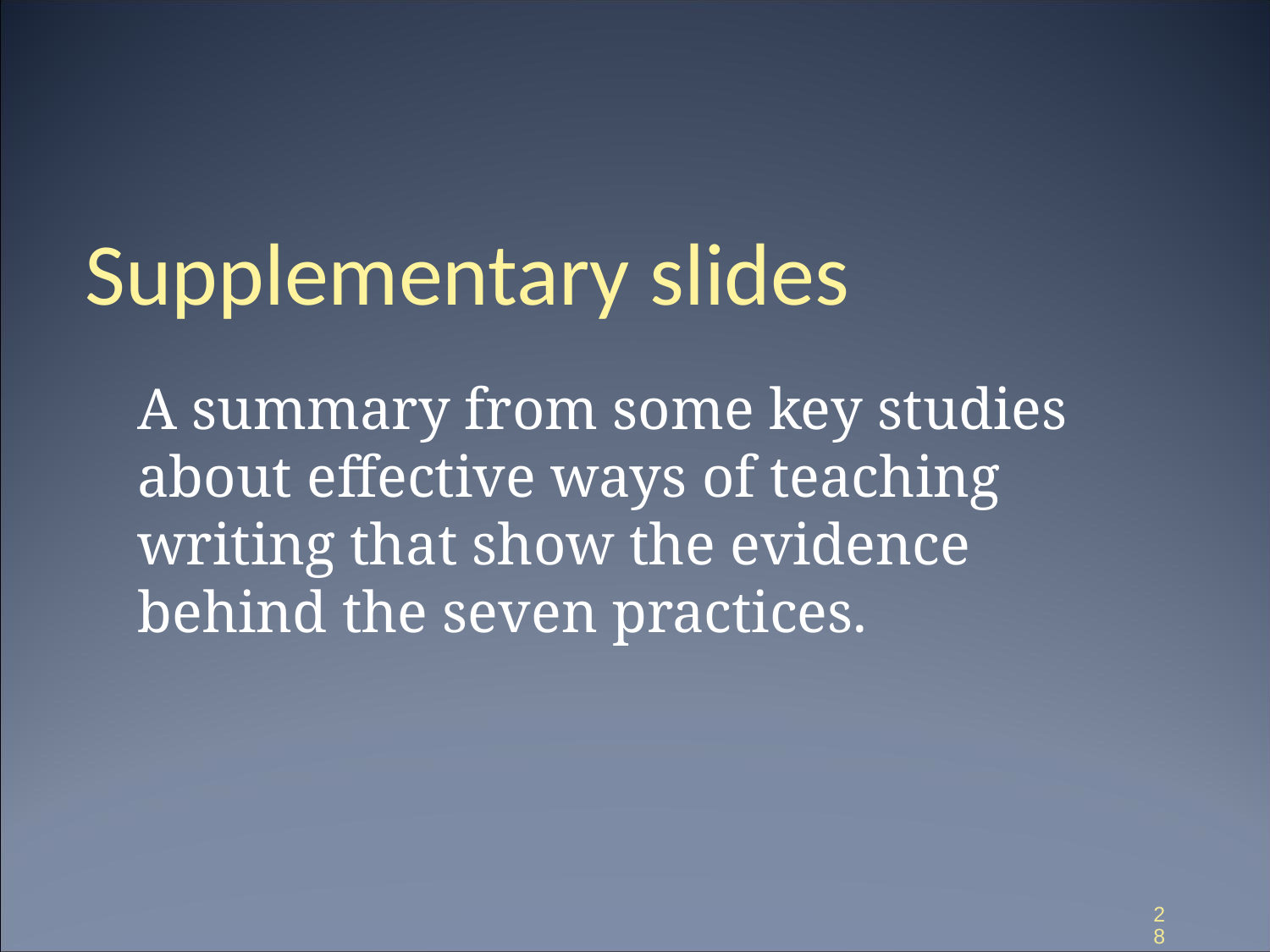

# Supplementary slides
A summary from some key studies about effective ways of teaching writing that show the evidence behind the seven practices.
28